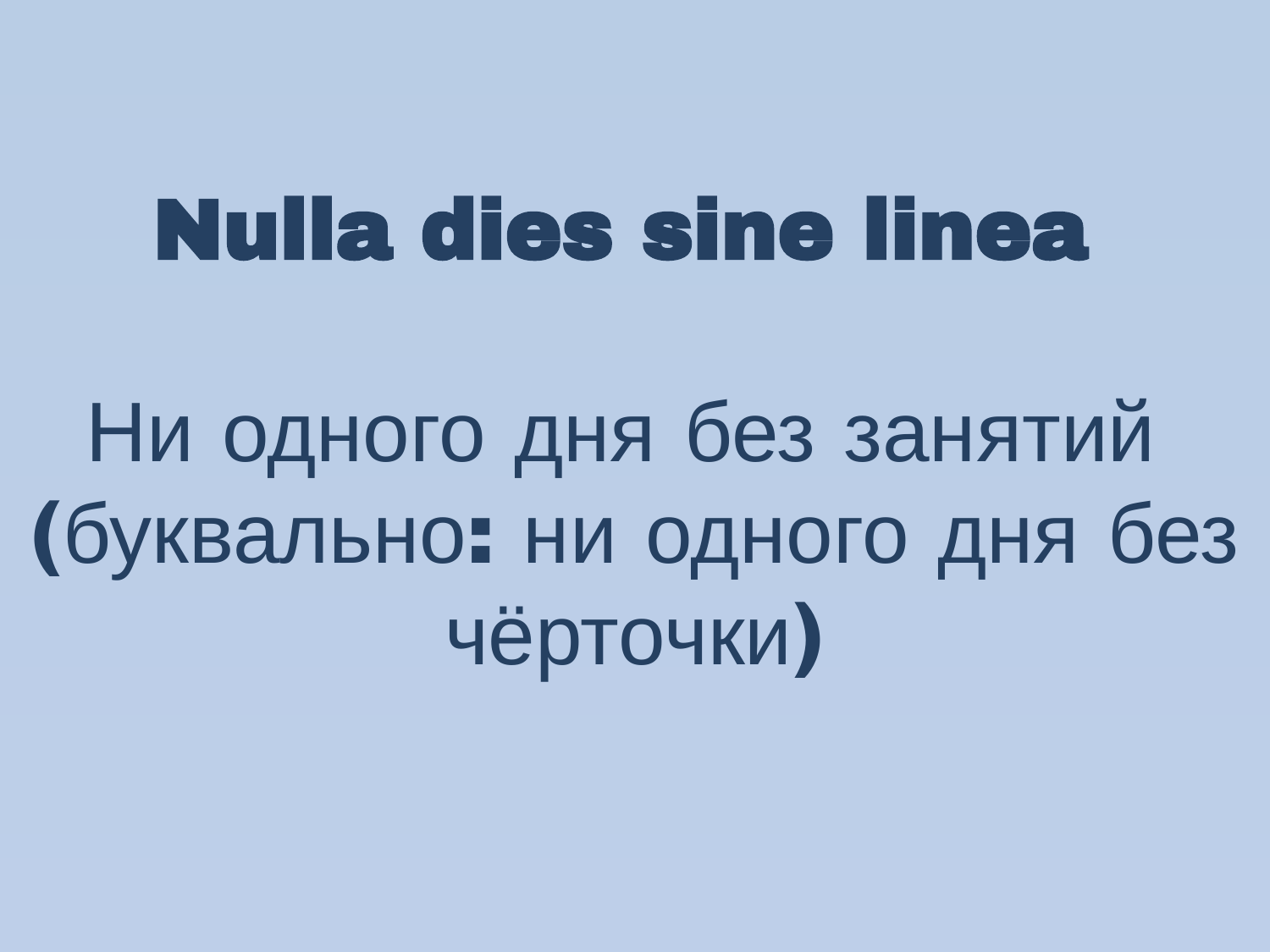

Nulla dies sine linea

Ни одного дня без занятий
(буквально: ни одного дня без чёрточки)